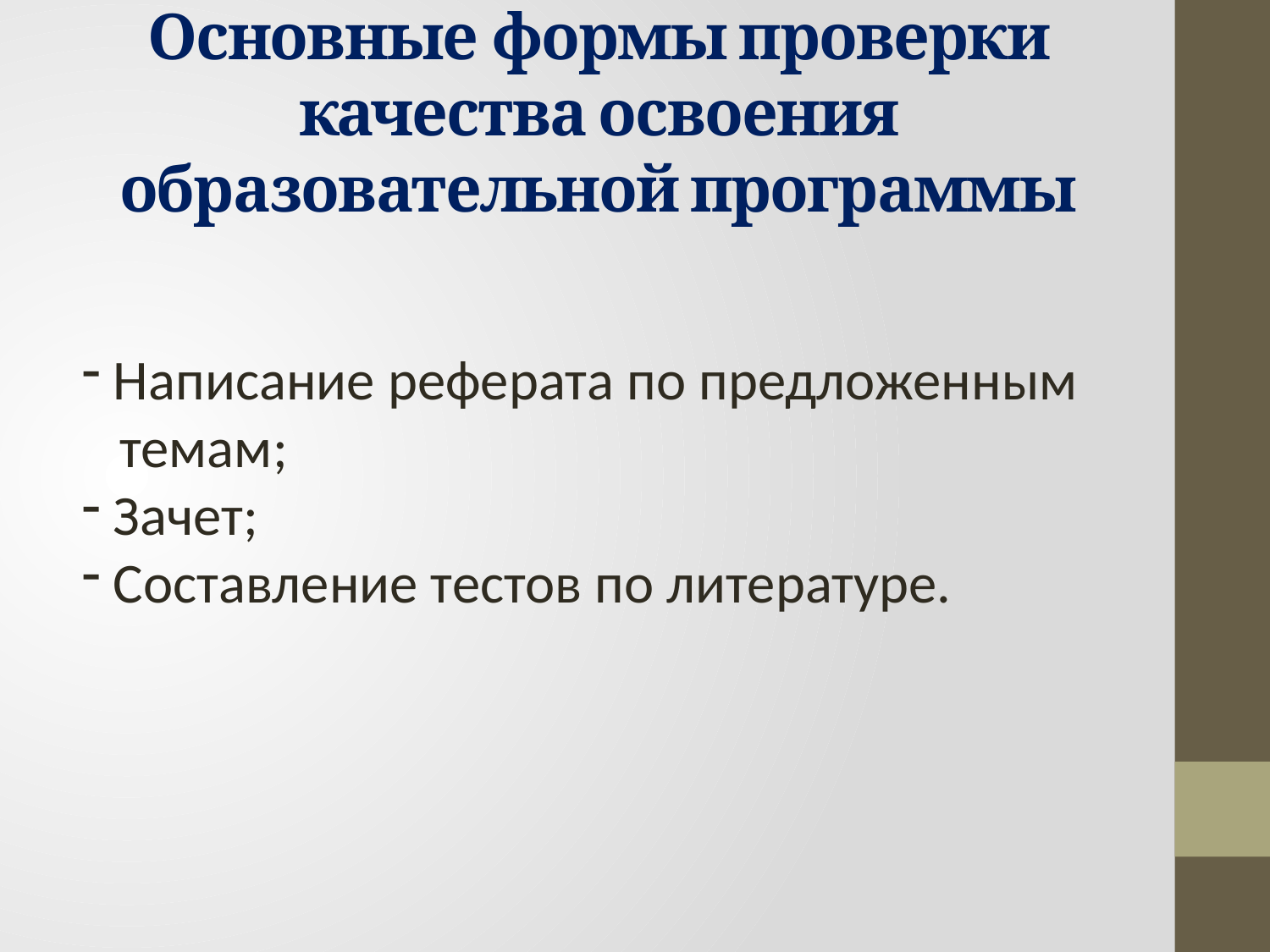

# Основные формы проверки качества освоения образовательной программы
 Написание реферата по предложенным
   темам;
 Зачет;
 Составление тестов по литературе.